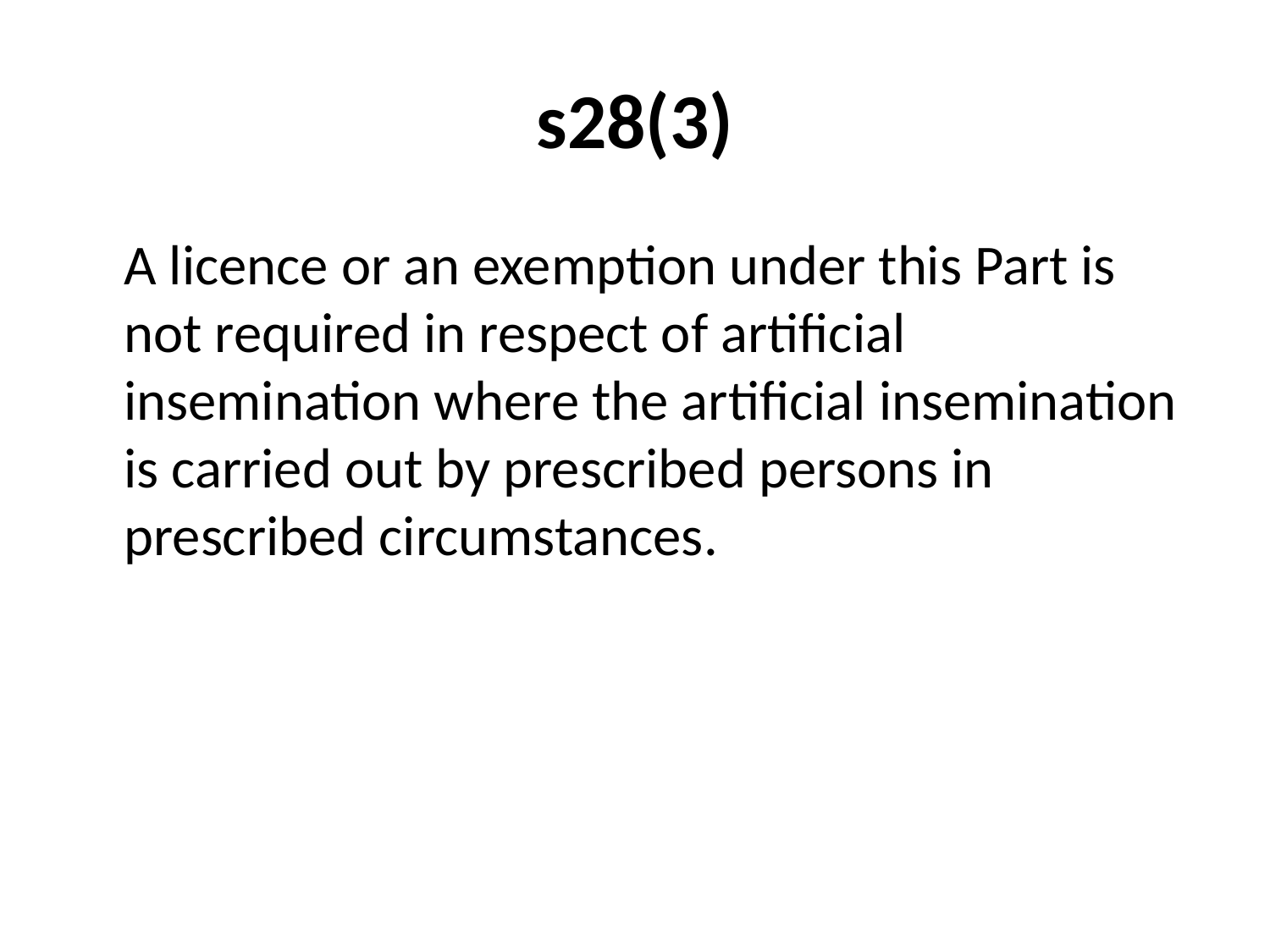

# s28(3)
	A licence or an exemption under this Part is not required in respect of artificial insemination where the artificial insemination is carried out by prescribed persons in prescribed circumstances.